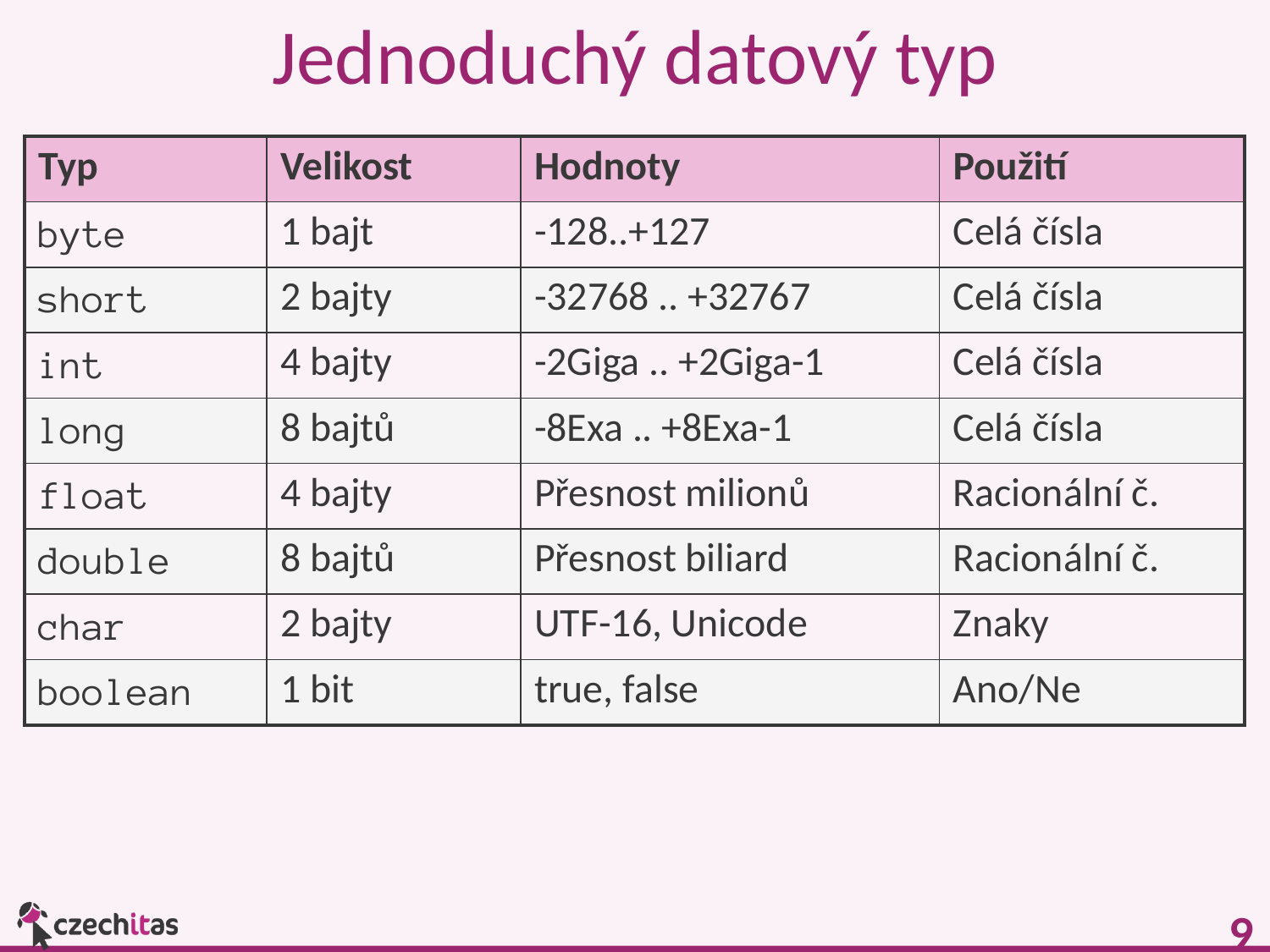

# Jednoduchý datový typ
| Typ | Velikost | Hodnoty | Použití |
| --- | --- | --- | --- |
| byte | 1 bajt | -128..+127 | Celá čísla |
| short | 2 bajty | -32768 .. +32767 | Celá čísla |
| int | 4 bajty | -2Giga .. +2Giga-1 | Celá čísla |
| long | 8 bajtů | -8Exa .. +8Exa-1 | Celá čísla |
| float | 4 bajty | Přesnost milionů | Racionální č. |
| double | 8 bajtů | Přesnost biliard | Racionální č. |
| char | 2 bajty | UTF-16, Unicode | Znaky |
| boolean | 1 bit | true, false | Ano/Ne |
9